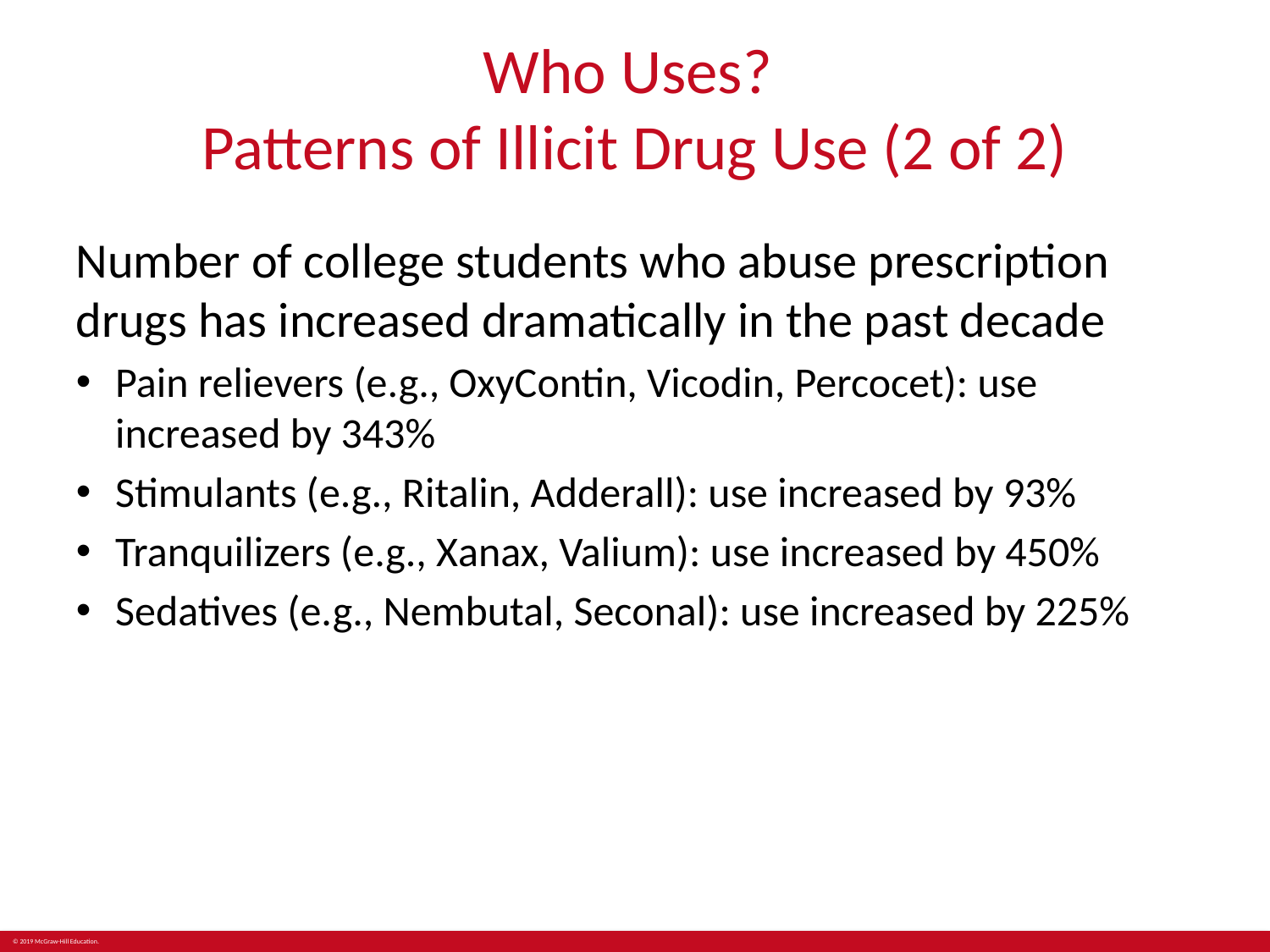

# Who Uses? Patterns of Illicit Drug Use (2 of 2)
Number of college students who abuse prescription drugs has increased dramatically in the past decade
Pain relievers (e.g., OxyContin, Vicodin, Percocet): use increased by 343%
Stimulants (e.g., Ritalin, Adderall): use increased by 93%
Tranquilizers (e.g., Xanax, Valium): use increased by 450%
Sedatives (e.g., Nembutal, Seconal): use increased by 225%